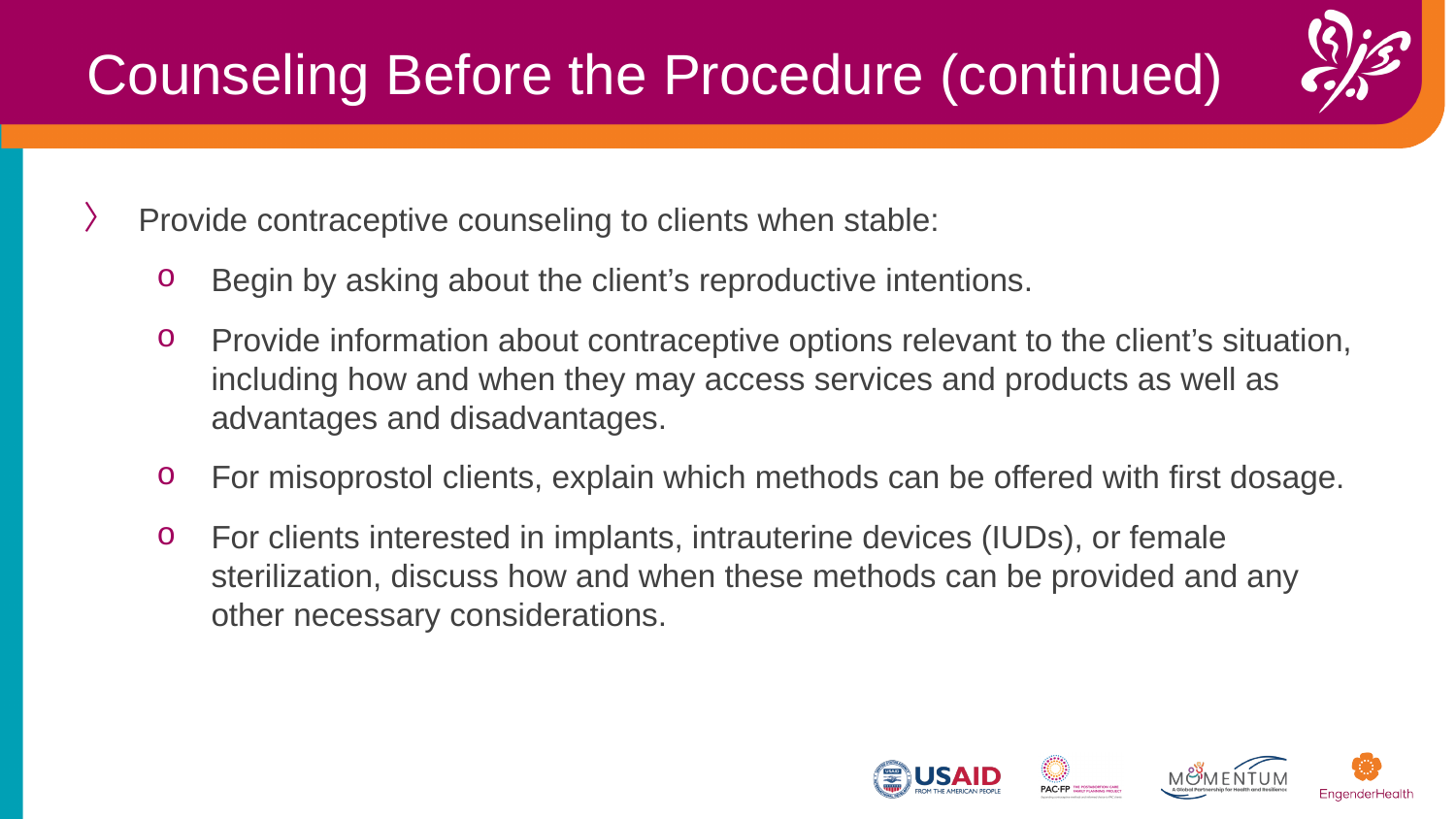

Counseling Before the Procedure (continued)
Provide contraceptive counseling to clients when stable:
Begin by asking about the client’s reproductive intentions.
Provide information about contraceptive options relevant to the client’s situation, including how and when they may access services and products as well as advantages and disadvantages.
For misoprostol clients, explain which methods can be offered with first dosage.
For clients interested in implants, intrauterine devices (IUDs), or female sterilization, discuss how and when these methods can be provided and any other necessary considerations.